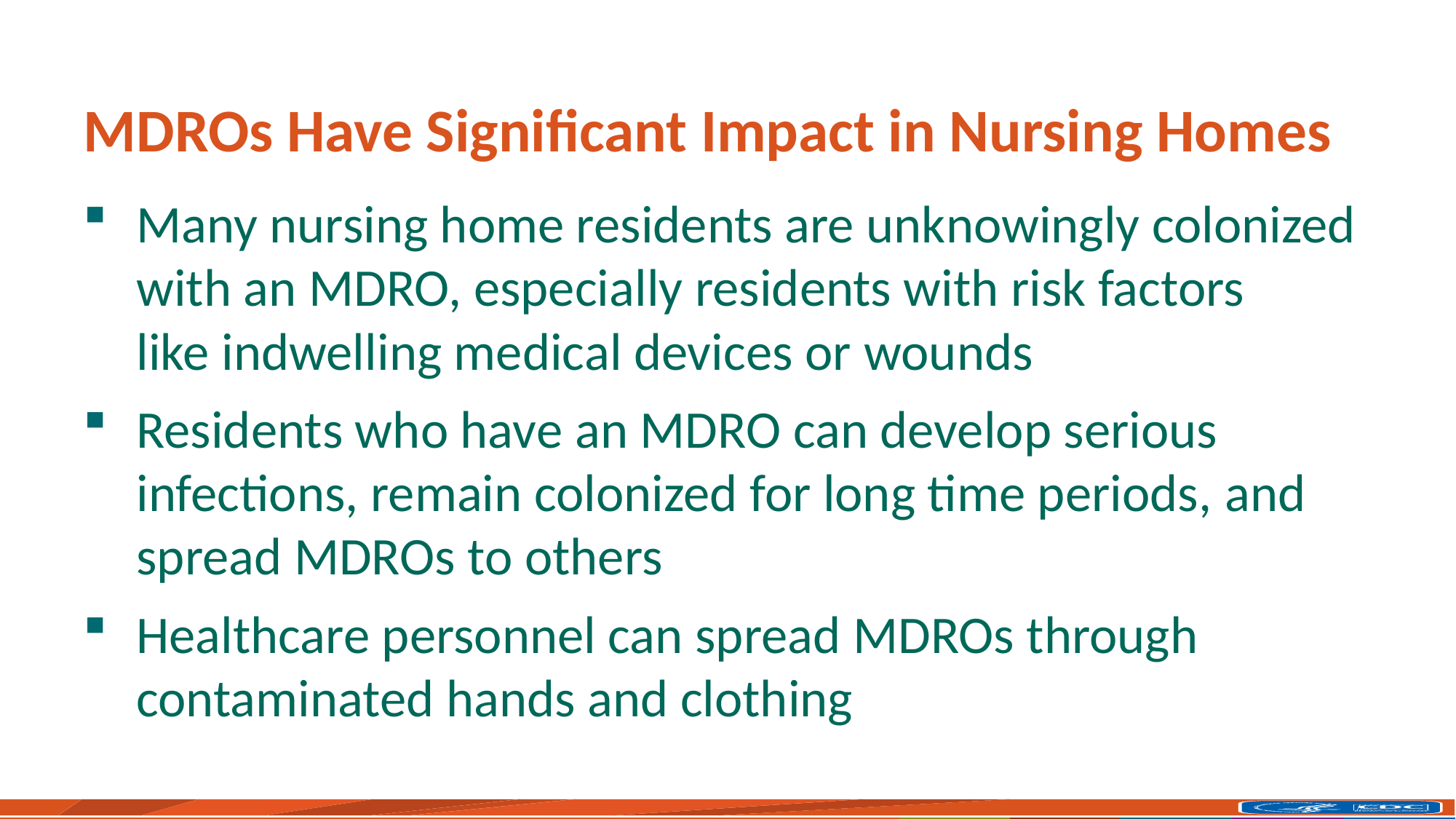

# MDROs Have Significant Impact in Nursing Homes
Many nursing home residents are unknowingly colonized with an MDRO, especially residents with risk factors like indwelling medical devices or wounds
Residents who have an MDRO can develop serious infections, remain colonized for long time periods, and spread MDROs to others
Healthcare personnel can spread MDROs through contaminated hands and clothing